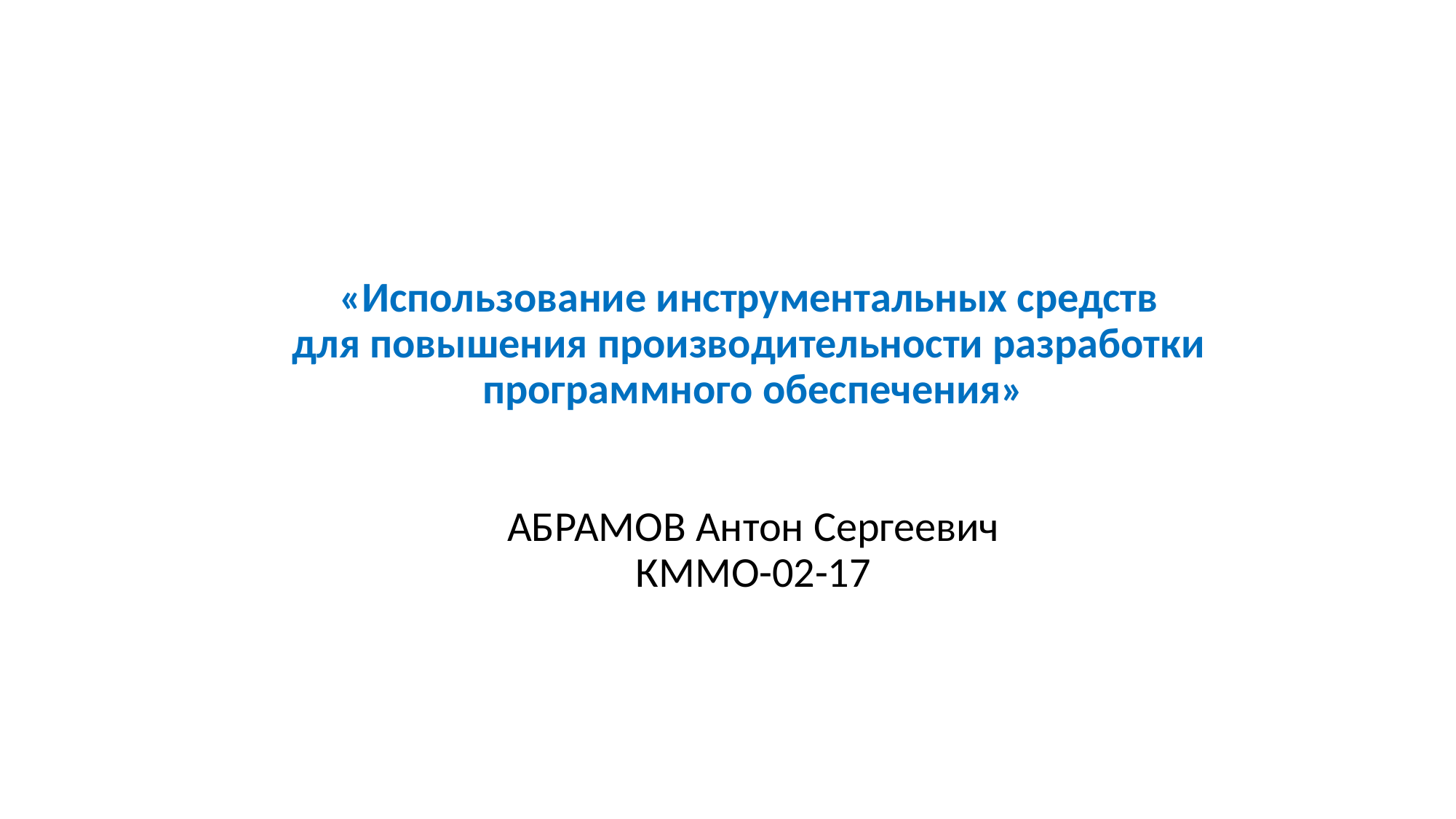

# «Использование инструментальных средств для повышения производительности разработки программного обеспечения» АБРАМОВ Антон Сергеевич КММО-02-17